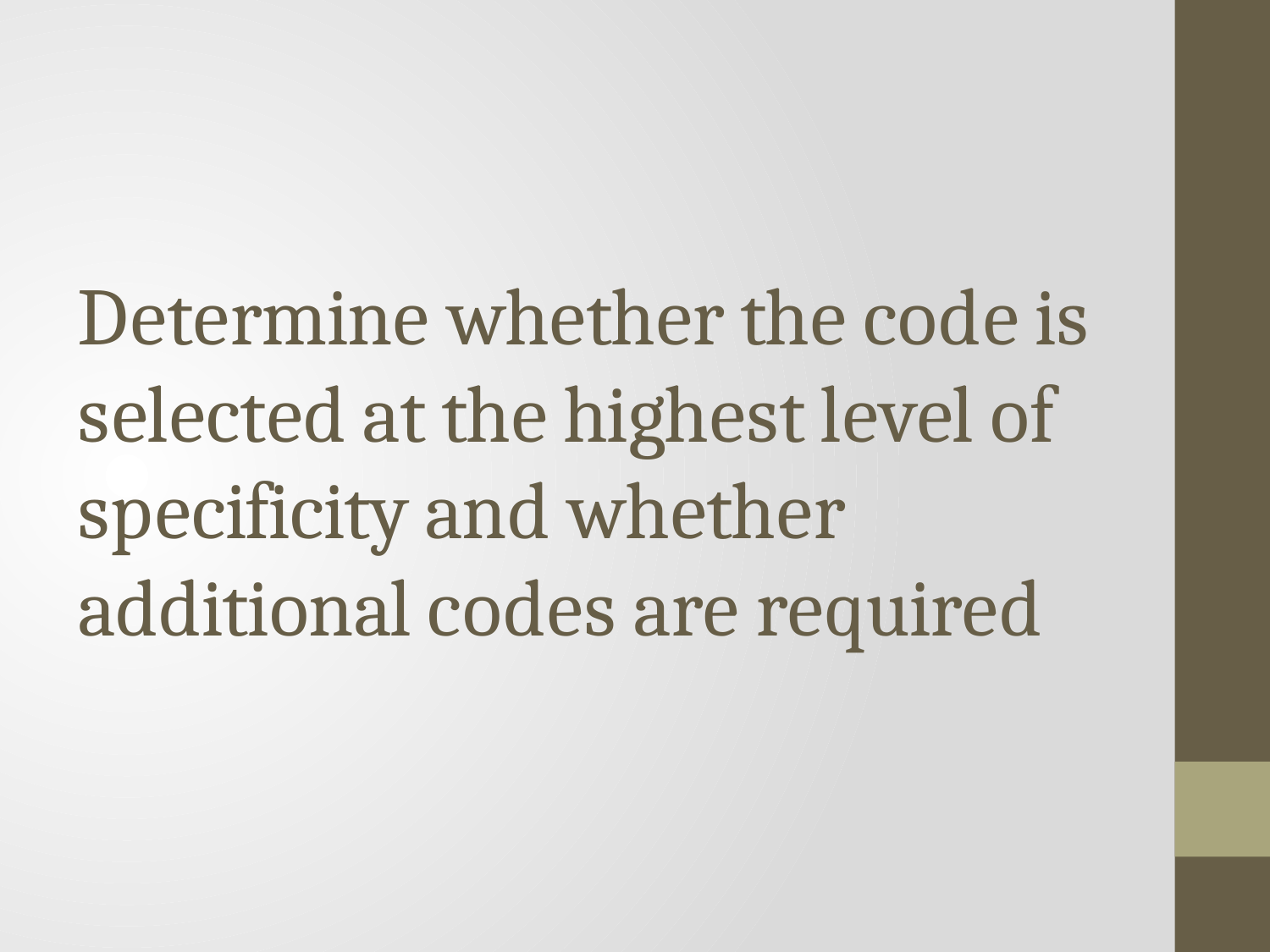

# Determine whether the code is selected at the highest level of specificity and whether additional codes are required